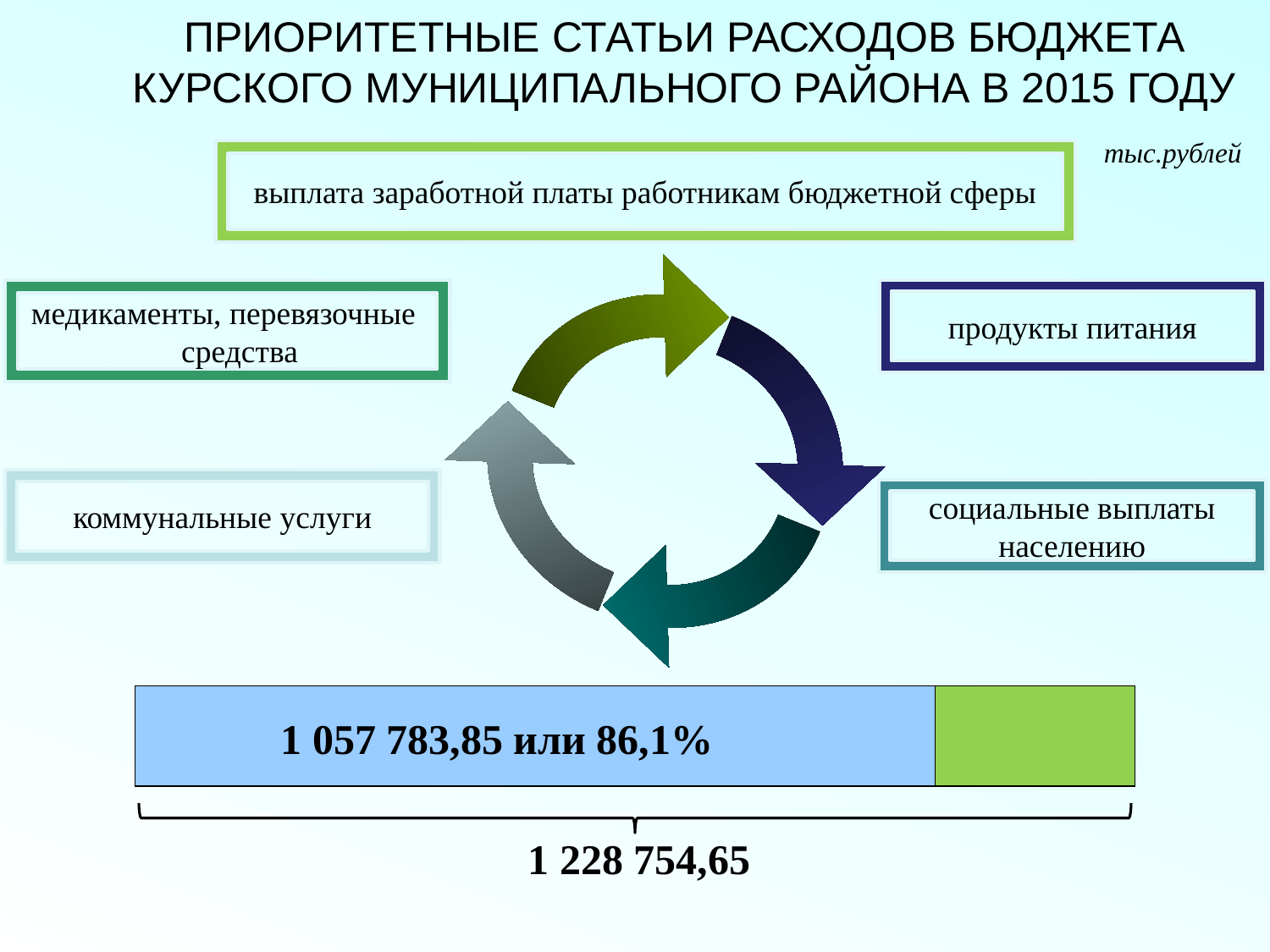

ПРИОРИТЕТНЫЕ СТАТЬИ РАСХОДОВ БЮДЖЕТА КУРСКОГО МУНИЦИПАЛЬНОГО РАЙОНА В 2015 ГОДУ

тыс.рублей
выплата заработной платы работникам бюджетной сферы
продукты питания
медикаменты, перевязочные
   средства

коммунальные услуги
социальные выплаты населению

 1 057 783,85 или 86,1%
 1 228 754,65